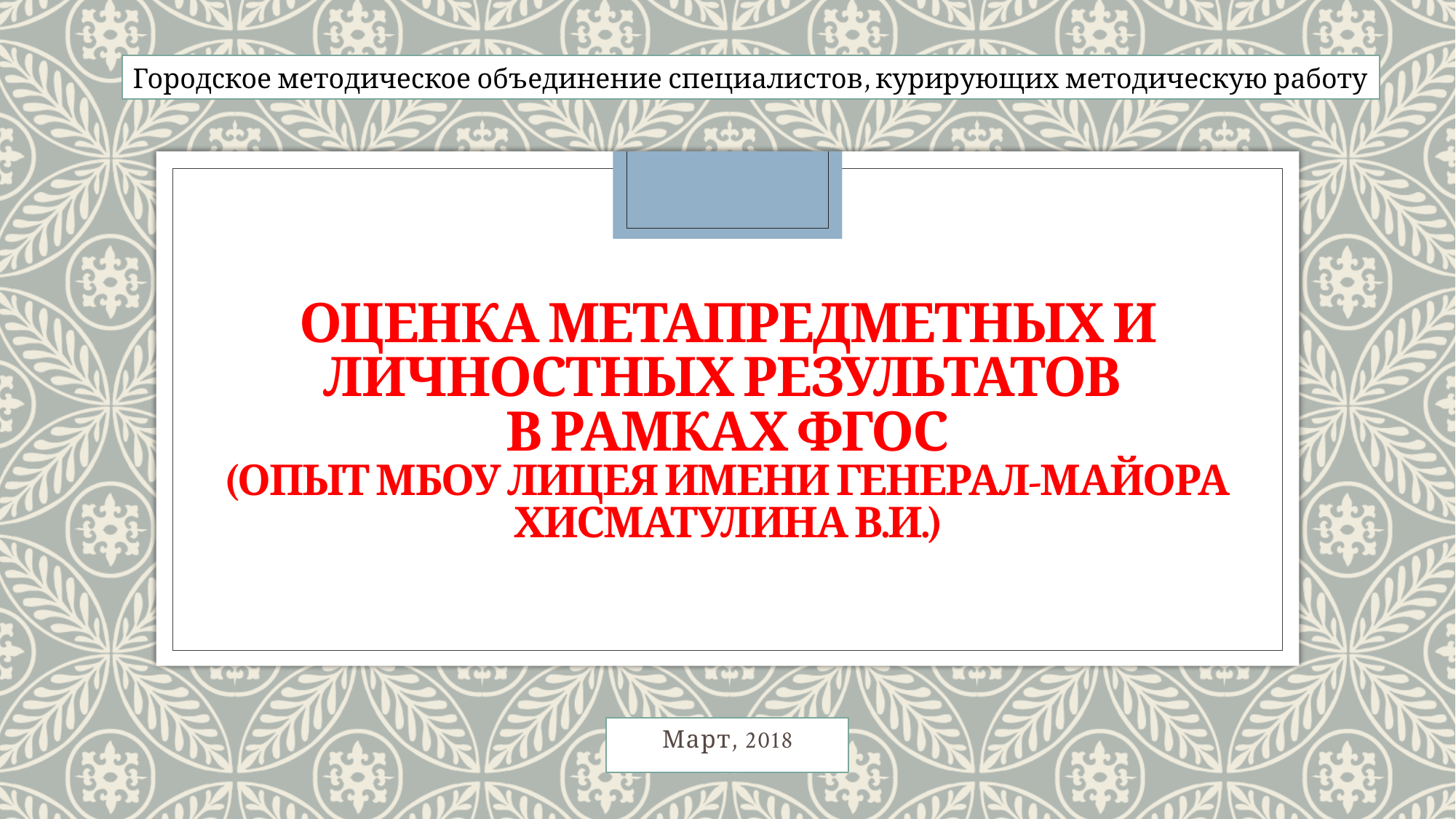

Городское методическое объединение специалистов, курирующих методическую работу
# Оценка метапредметных и личностных результатов в рамках ФГОС (опыт мбоу лицея имени генерал-майора хисматулина В.И.)
Март, 2018